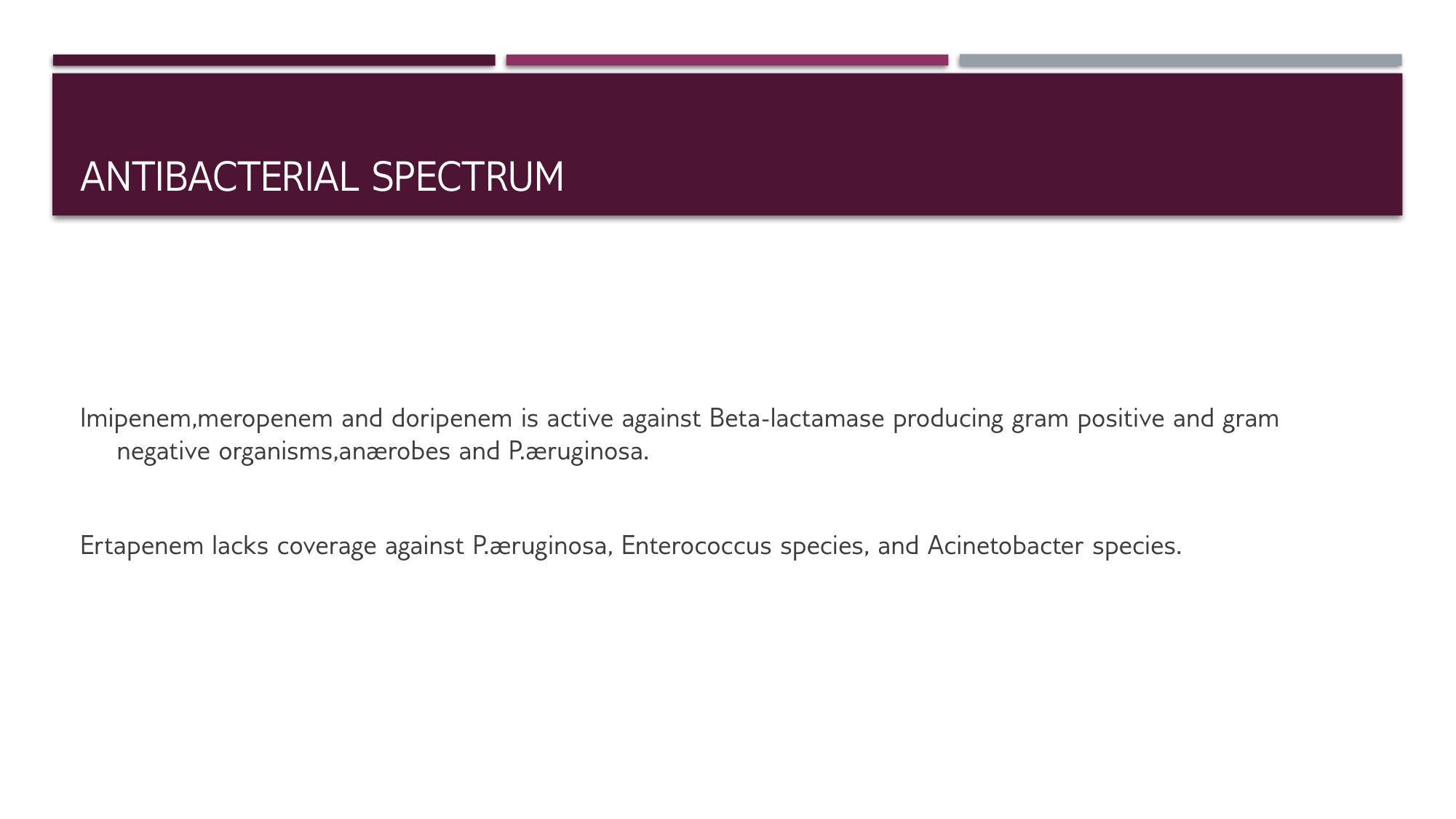

# Antibacterial spectrum
Imipenem,meropenem and doripenem is active against Beta-lactamase producing gram positive and gram negative organisms,anaerobes and P.aeruginosa.

Ertapenem lacks coverage against P.aeruginosa, Enterococcus species, and Acinetobacter species.